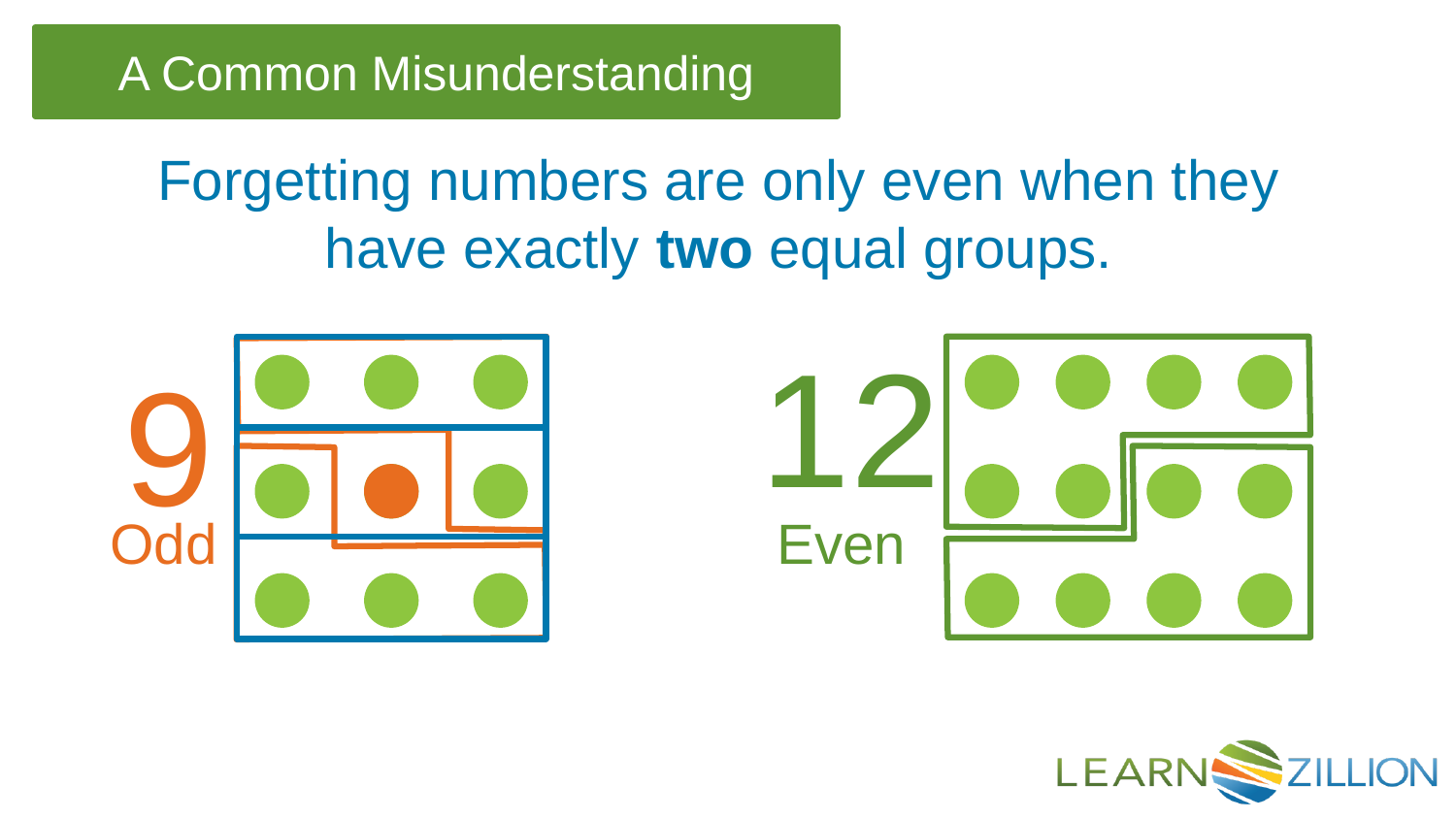

Forgetting numbers are only even when they have exactly two equal groups.
12

9

Odd
Even